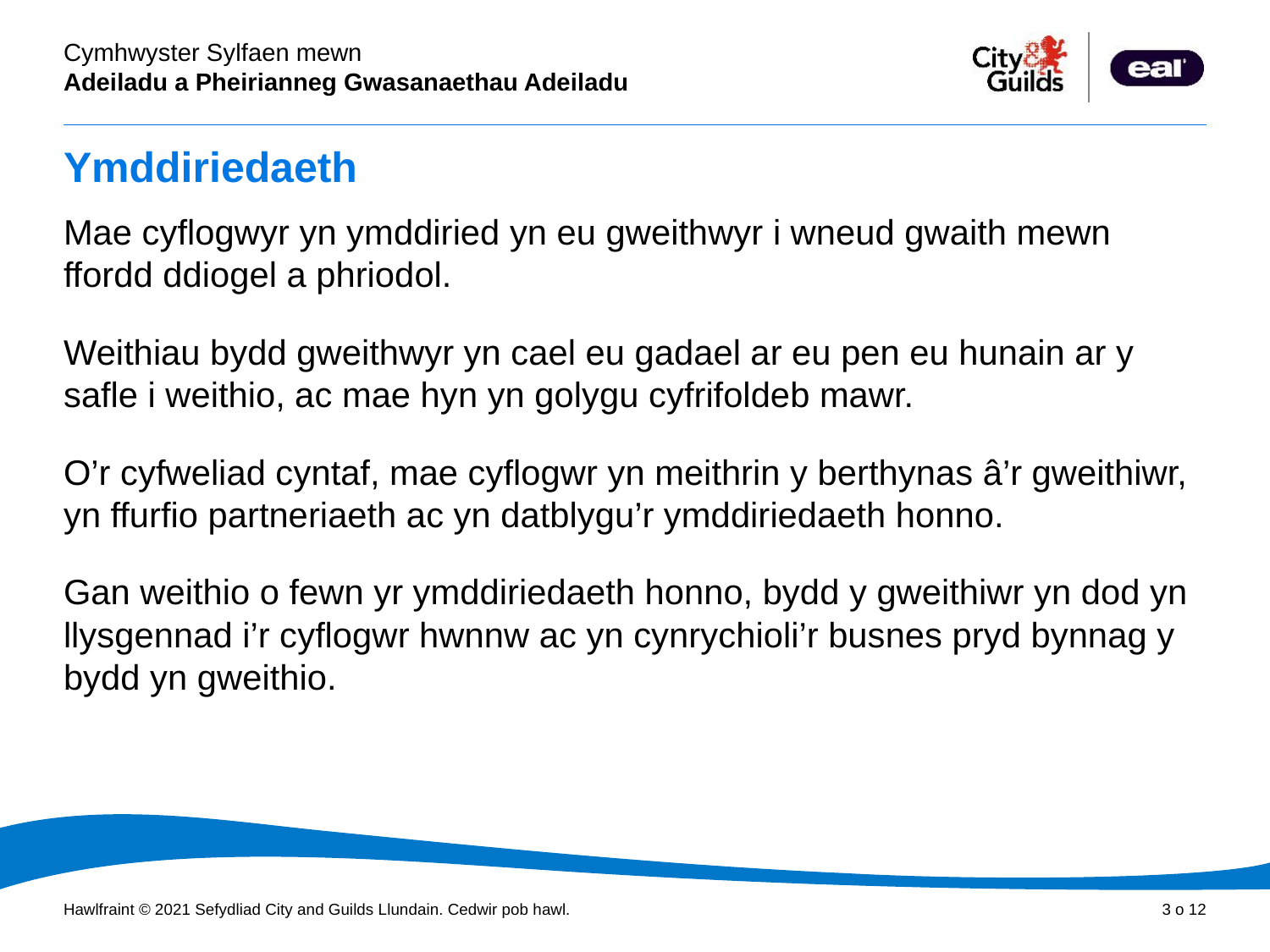

# Ymddiriedaeth
Mae cyflogwyr yn ymddiried yn eu gweithwyr i wneud gwaith mewn ffordd ddiogel a phriodol.
Weithiau bydd gweithwyr yn cael eu gadael ar eu pen eu hunain ar y safle i weithio, ac mae hyn yn golygu cyfrifoldeb mawr.
O’r cyfweliad cyntaf, mae cyflogwr yn meithrin y berthynas â’r gweithiwr, yn ffurfio partneriaeth ac yn datblygu’r ymddiriedaeth honno.
Gan weithio o fewn yr ymddiriedaeth honno, bydd y gweithiwr yn dod yn llysgennad i’r cyflogwr hwnnw ac yn cynrychioli’r busnes pryd bynnag y bydd yn gweithio.